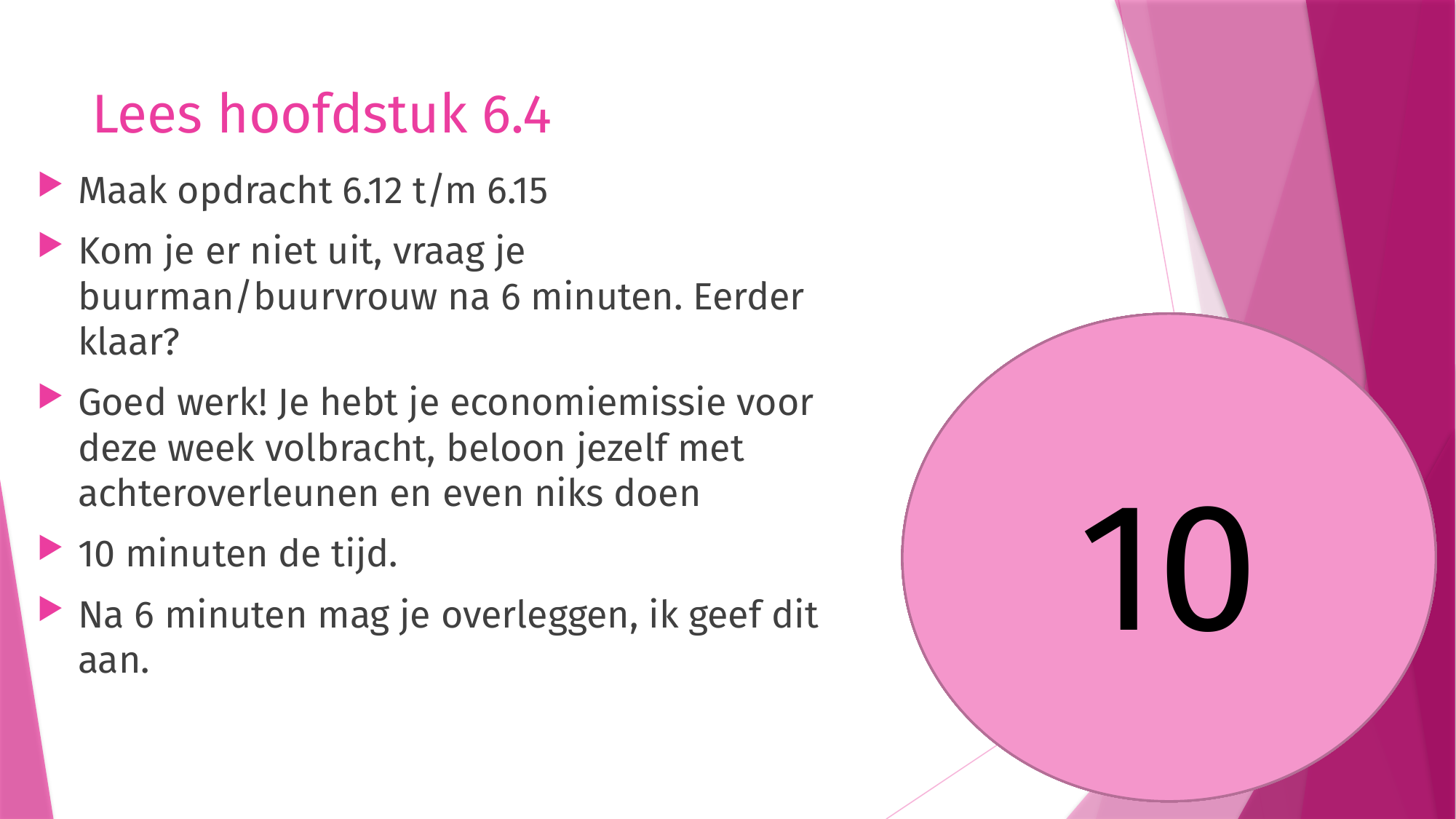

# Lees hoofdstuk 6.4
Maak opdracht 6.12 t/m 6.15
Kom je er niet uit, vraag je buurman/buurvrouw na 6 minuten. Eerder klaar?
Goed werk! Je hebt je economiemissie voor deze week volbracht, beloon jezelf met achteroverleunen en even niks doen
10 minuten de tijd.
Na 6 minuten mag je overleggen, ik geef dit aan.
10
9
8
5
6
7
4
3
1
2